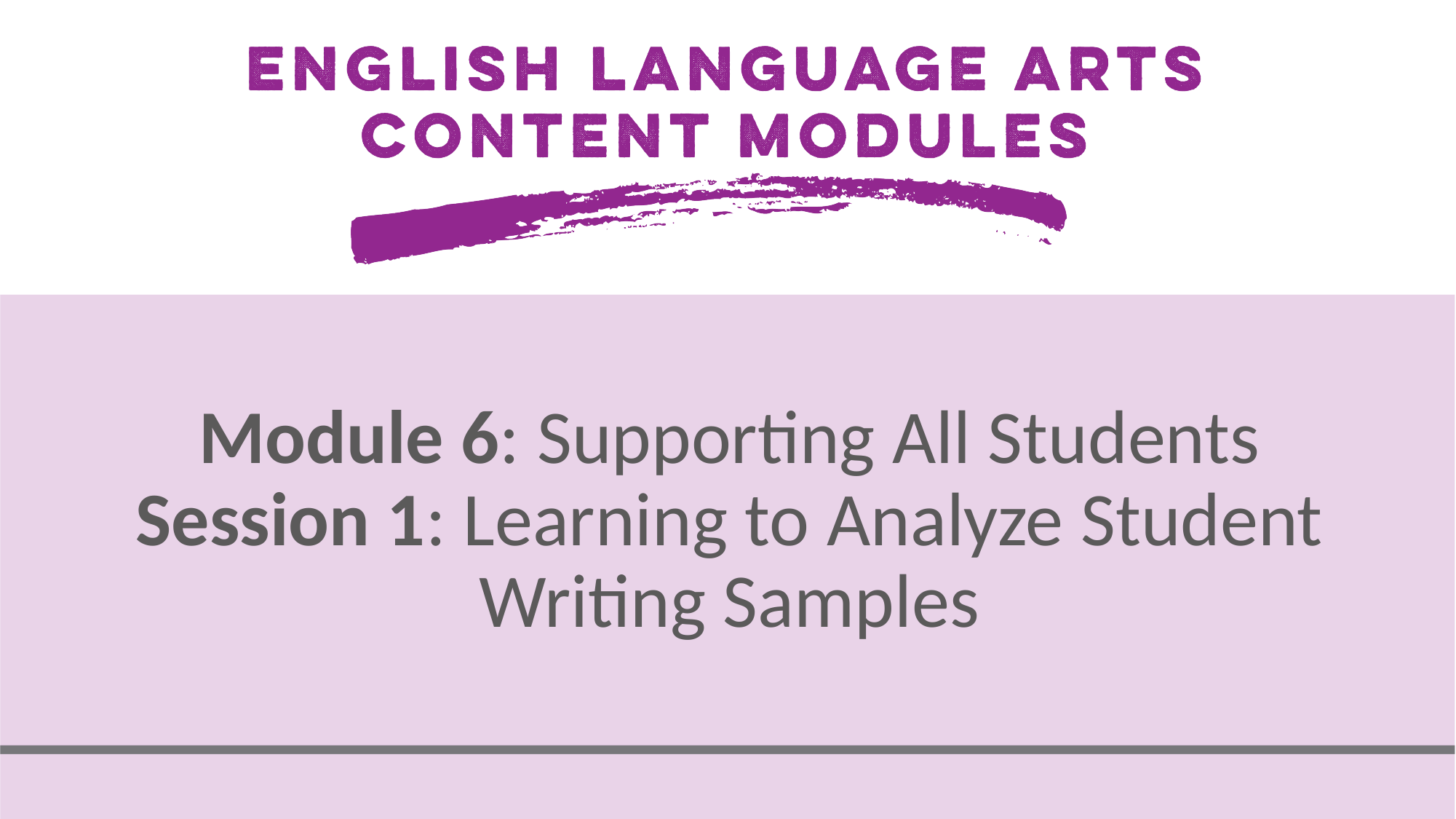

# Module 6: Supporting All Students Session 1: Learning to Analyze Student Writing Samples